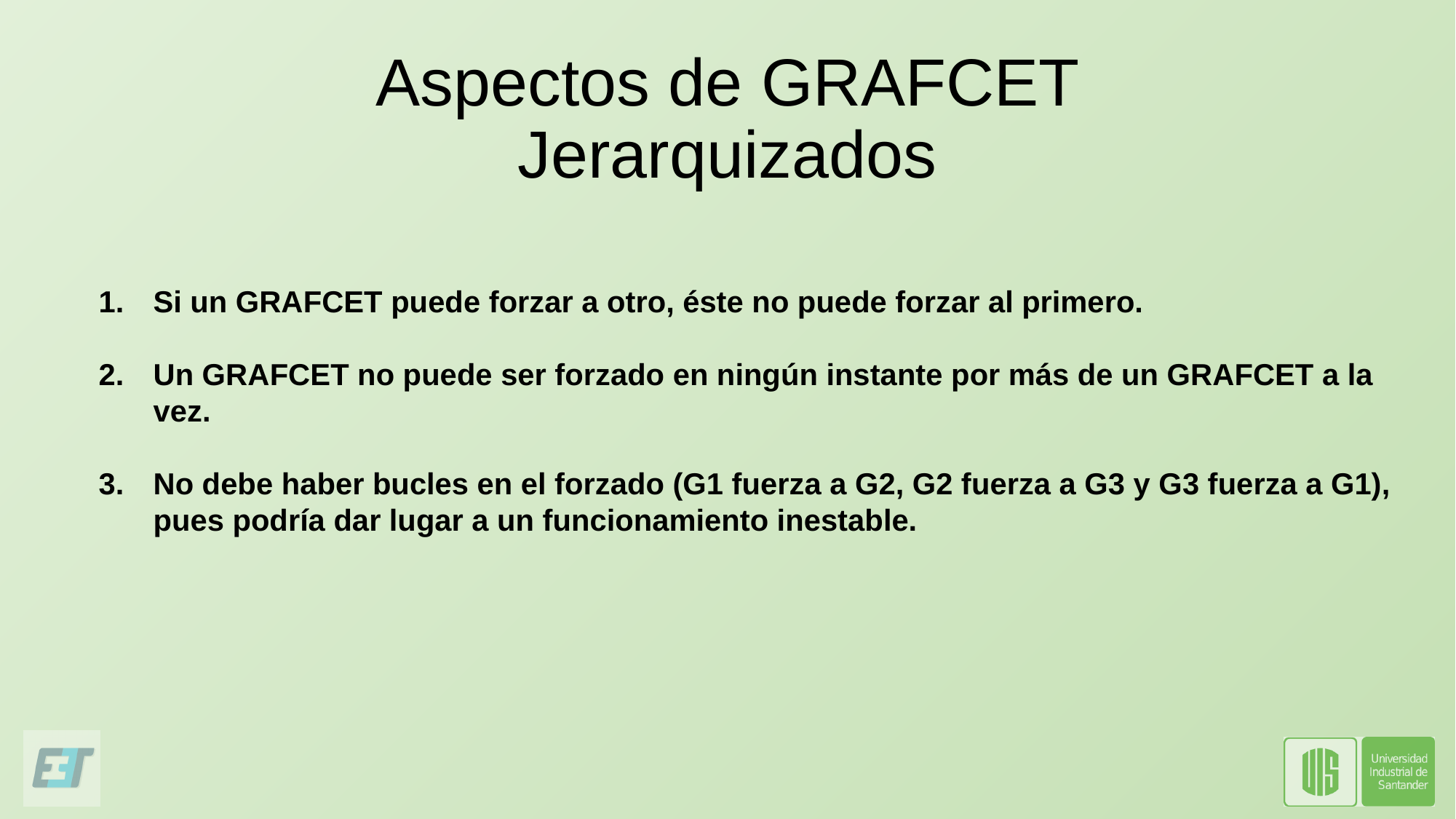

# Aspectos de GRAFCET Jerarquizados
Si un GRAFCET puede forzar a otro, éste no puede forzar al primero.

Un GRAFCET no puede ser forzado en ningún instante por más de un GRAFCET a la vez.

No debe haber bucles en el forzado (G1 fuerza a G2, G2 fuerza a G3 y G3 fuerza a G1), pues podría dar lugar a un funcionamiento inestable.